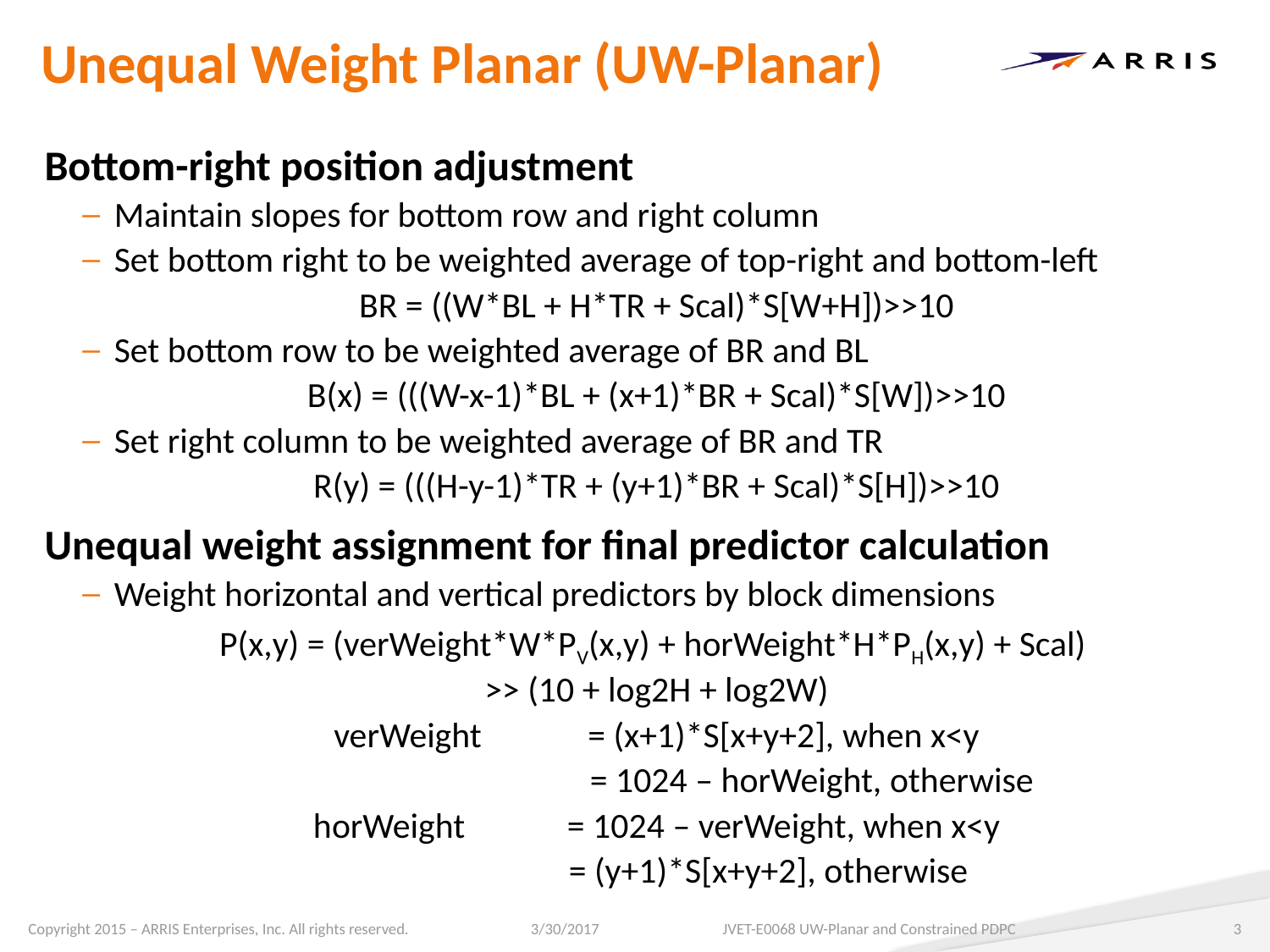

# Unequal Weight Planar (UW-Planar)
Bottom-right position adjustment
Maintain slopes for bottom row and right column
Set bottom right to be weighted average of top-right and bottom-left
BR = ((W*BL + H*TR + Scal)*S[W+H])>>10
Set bottom row to be weighted average of BR and BL
B(x) = (((W-x-1)*BL + (x+1)*BR + Scal)*S[W])>>10
Set right column to be weighted average of BR and TR
R(y) = (((H-y-1)*TR + (y+1)*BR + Scal)*S[H])>>10
Unequal weight assignment for final predictor calculation
Weight horizontal and vertical predictors by block dimensions
P(x,y) = (verWeight*W*PV(x,y) + horWeight*H*PH(x,y) + Scal)
>> (10 + log2H + log2W)
verWeight 	= (x+1)*S[x+y+2], when x<y
		       = 1024 – horWeight, otherwise
horWeight  	= 1024 – verWeight, when x<y
	            = (y+1)*S[x+y+2], otherwise
3/30/2017
JVET-E0068 UW-Planar and Constrained PDPC
3